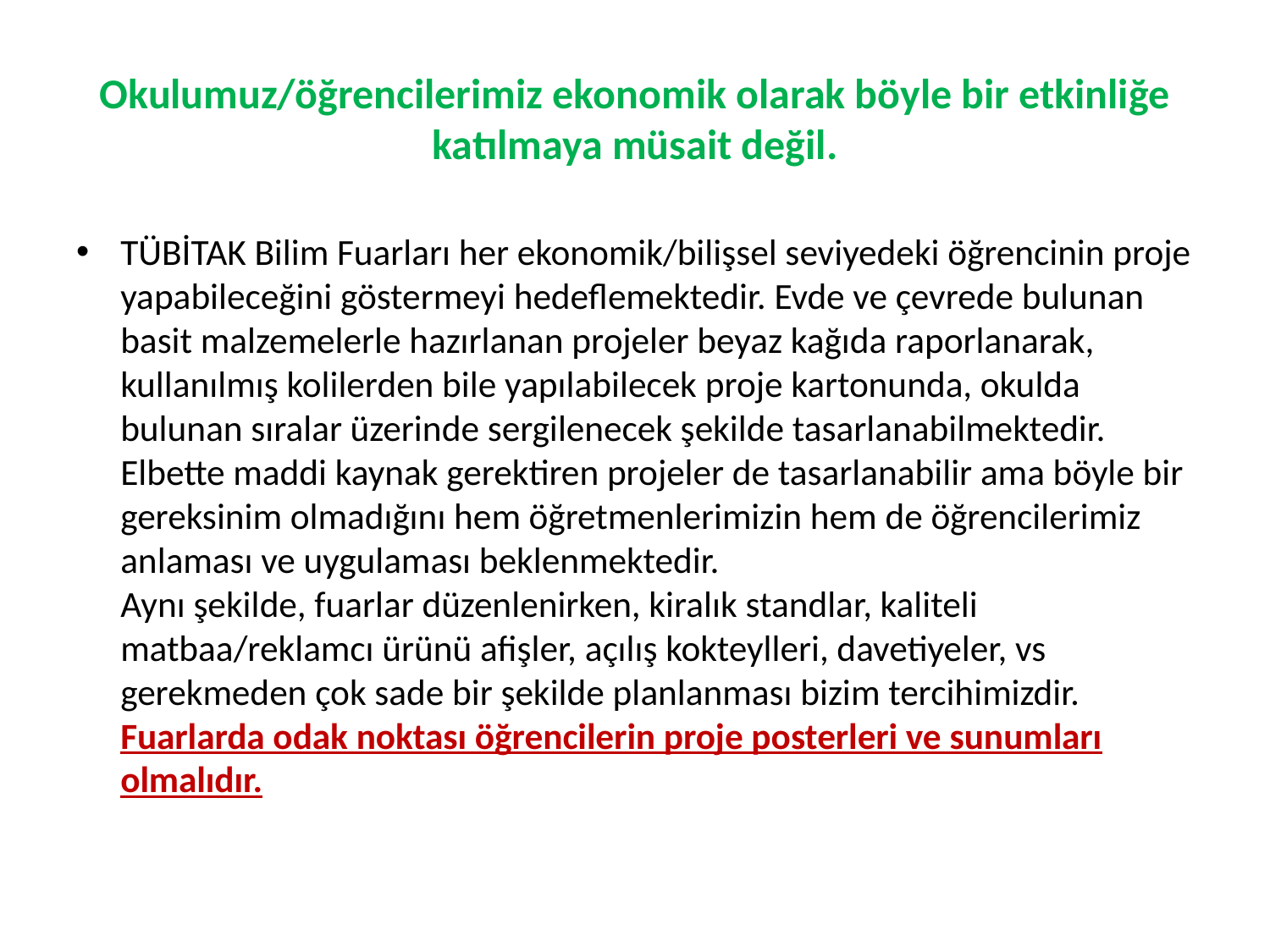

# Okulumuz/öğrencilerimiz ekonomik olarak böyle bir etkinliğe katılmaya müsait değil.
TÜBİTAK Bilim Fuarları her ekonomik/bilişsel seviyedeki öğrencinin proje yapabileceğini göstermeyi hedeflemektedir. Evde ve çevrede bulunan basit malzemelerle hazırlanan projeler beyaz kağıda raporlanarak, kullanılmış kolilerden bile yapılabilecek proje kartonunda, okulda bulunan sıralar üzerinde sergilenecek şekilde tasarlanabilmektedir. Elbette maddi kaynak gerektiren projeler de tasarlanabilir ama böyle bir gereksinim olmadığını hem öğretmenlerimizin hem de öğrencilerimiz anlaması ve uygulaması beklenmektedir.
Aynı şekilde, fuarlar düzenlenirken, kiralık standlar, kaliteli matbaa/reklamcı ürünü afişler, açılış kokteylleri, davetiyeler, vs gerekmeden çok sade bir şekilde planlanması bizim tercihimizdir. Fuarlarda odak noktası öğrencilerin proje posterleri ve sunumları olmalıdır.